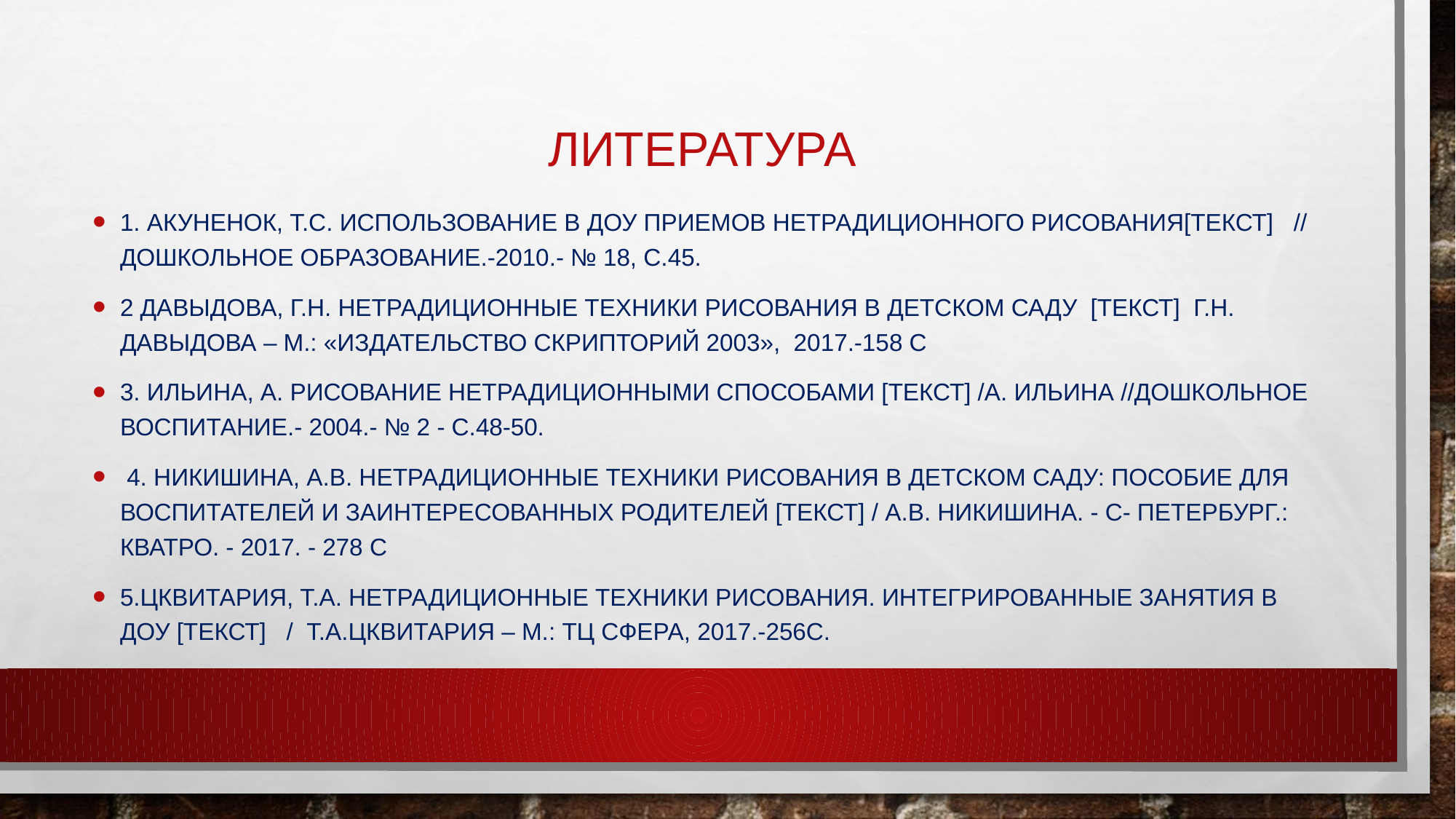

# Литература

1. Акуненок, Т.С. Использование в ДОУ приемов нетрадиционного рисования[Текст]   // Дошкольное образование.-2010.- № 18, с.45.
2 Давыдова, Г.Н. Нетрадиционные техники рисования в детском саду  [Текст]  Г.Н. Давыдова – М.: «Издательство Скрипторий 2003»,  2017.-158 с
3. Ильина, А. Рисование нетрадиционными способами [Текст] /А. Ильина //Дошкольное воспитание.- 2004.- № 2 - с.48-50.
 4. Никишина, А.В. Нетрадиционные техники рисования в детском саду: пособие для воспитателей и заинтересованных родителей [Текст] / А.В. Никишина. - С- Петербург.: КВАТРО. - 2017. - 278 с
5.Цквитария, Т.А. Нетрадиционные техники рисования. Интегрированные занятия в ДОУ [Текст]   /  Т.А.Цквитария – М.: ТЦ Сфера, 2017.-256с.